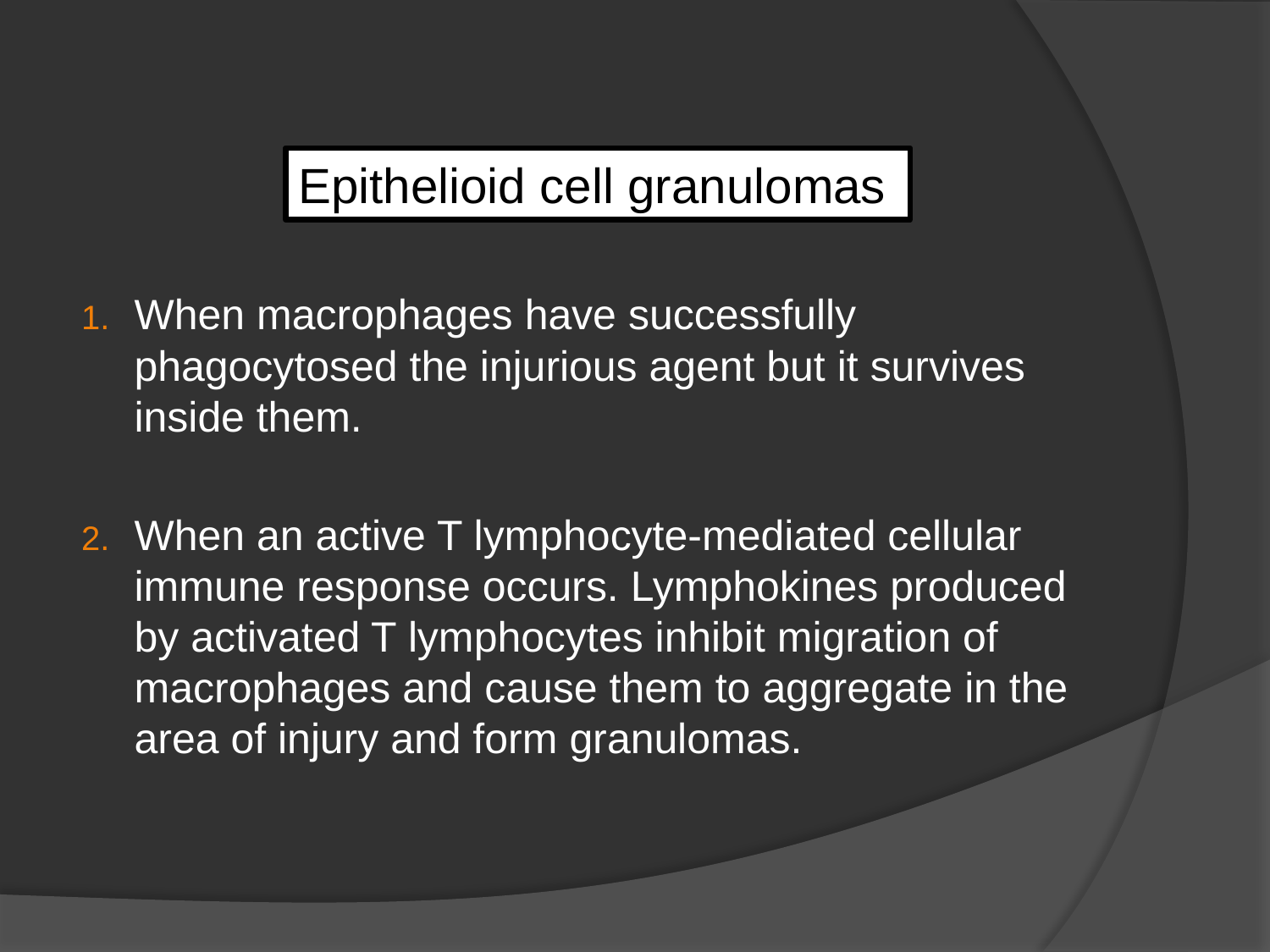

#
Epithelioid cell granulomas

When macrophages have successfully phagocytosed the injurious agent but it survives inside them.

When an active T lymphocyte-mediated cellular immune response occurs. Lymphokines produced by activated T lymphocytes inhibit migration of macrophages and cause them to aggregate in the area of injury and form granulomas.